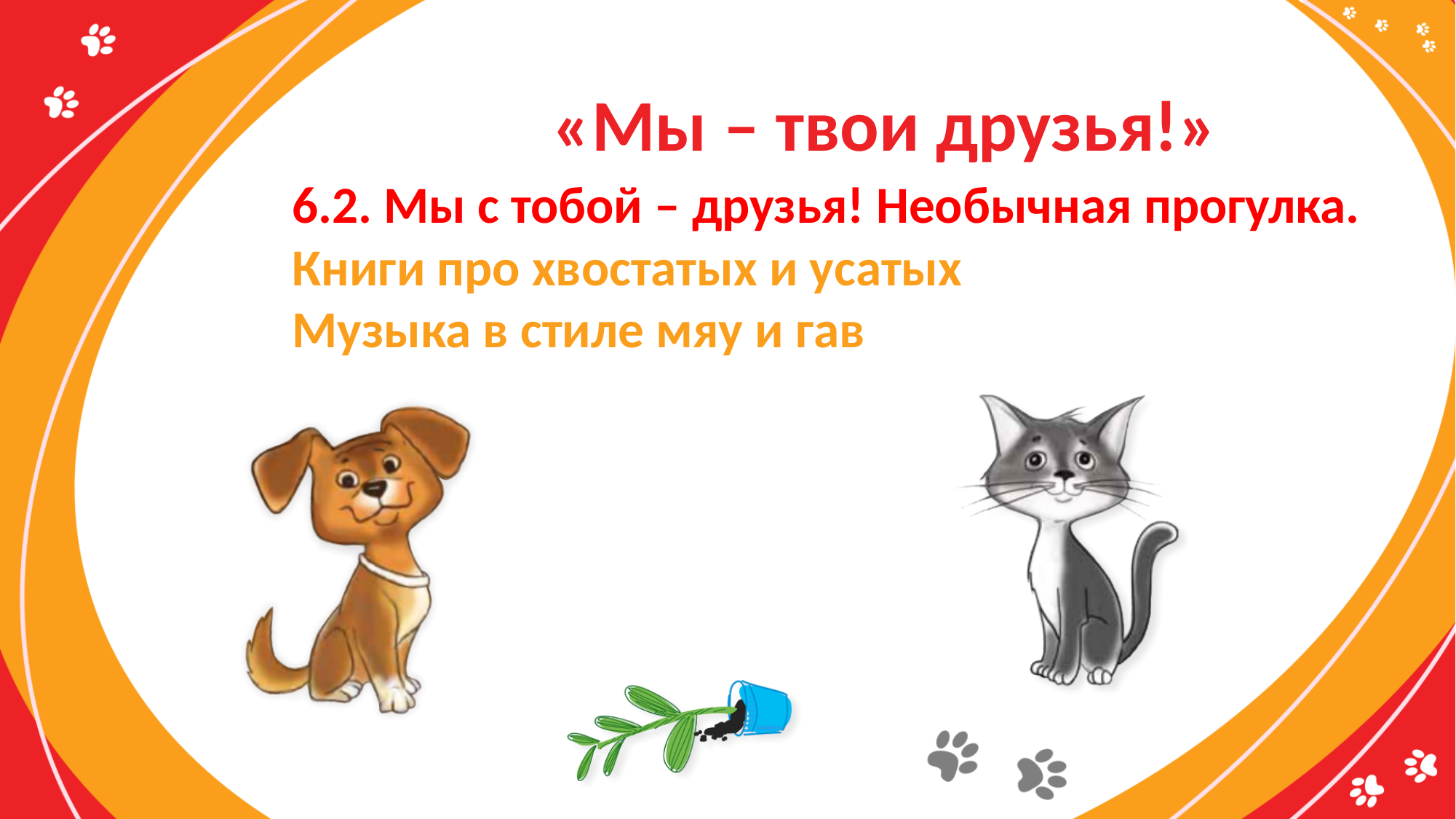

# «Мы – твои друзья!»
6.2. Мы с тобой – друзья! Необычная прогулка.
Книги про хвостатых и усатых
Музыка в стиле мяу и гав